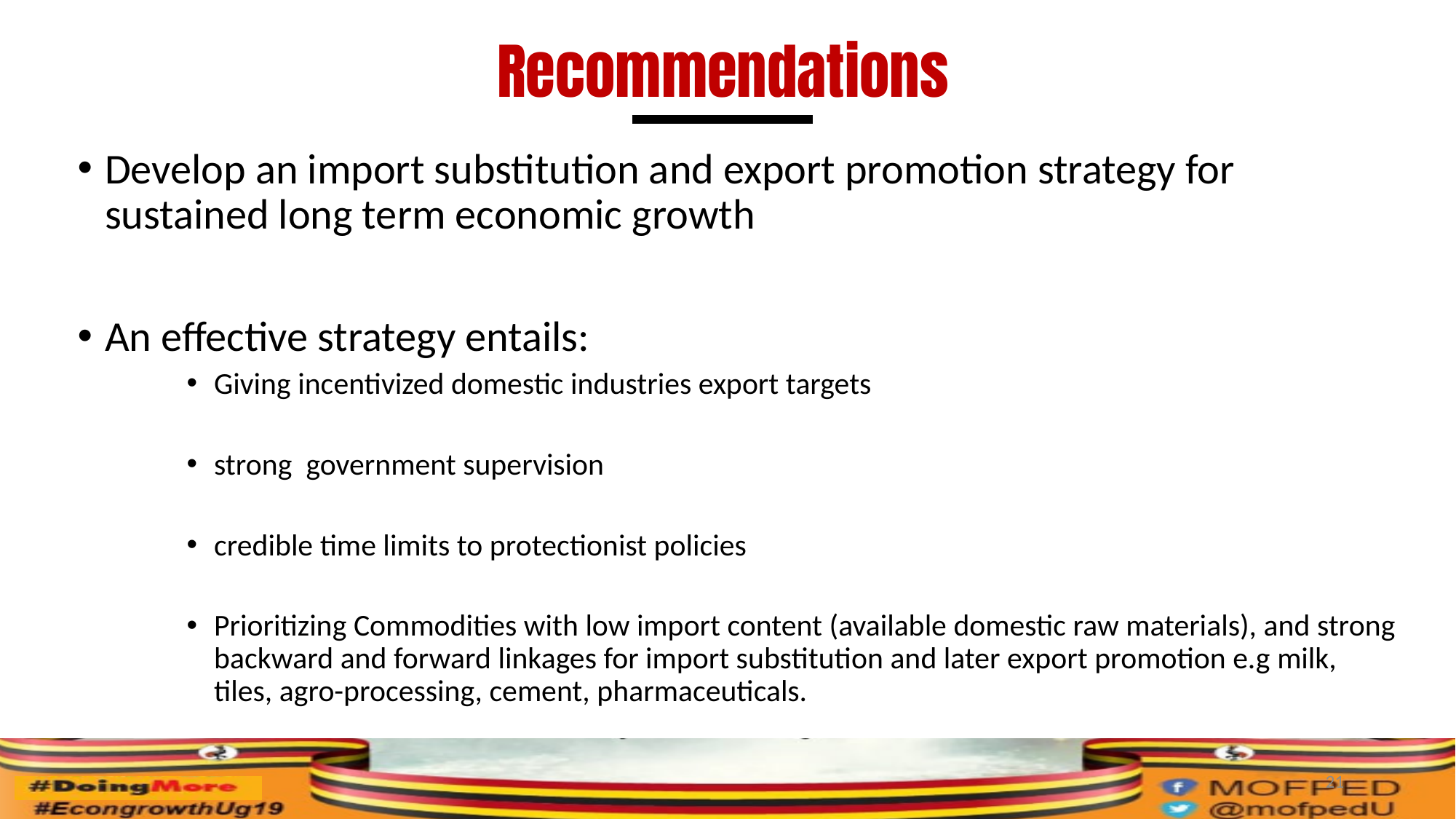

Recommendations
Develop an import substitution and export promotion strategy for sustained long term economic growth

An effective strategy entails:
Giving incentivized domestic industries export targets

strong  government supervision

credible time limits to protectionist policies

Prioritizing Commodities with low import content (available domestic raw materials), and strong backward and forward linkages for import substitution and later export promotion e.g milk, tiles, agro-processing, cement, pharmaceuticals.

21